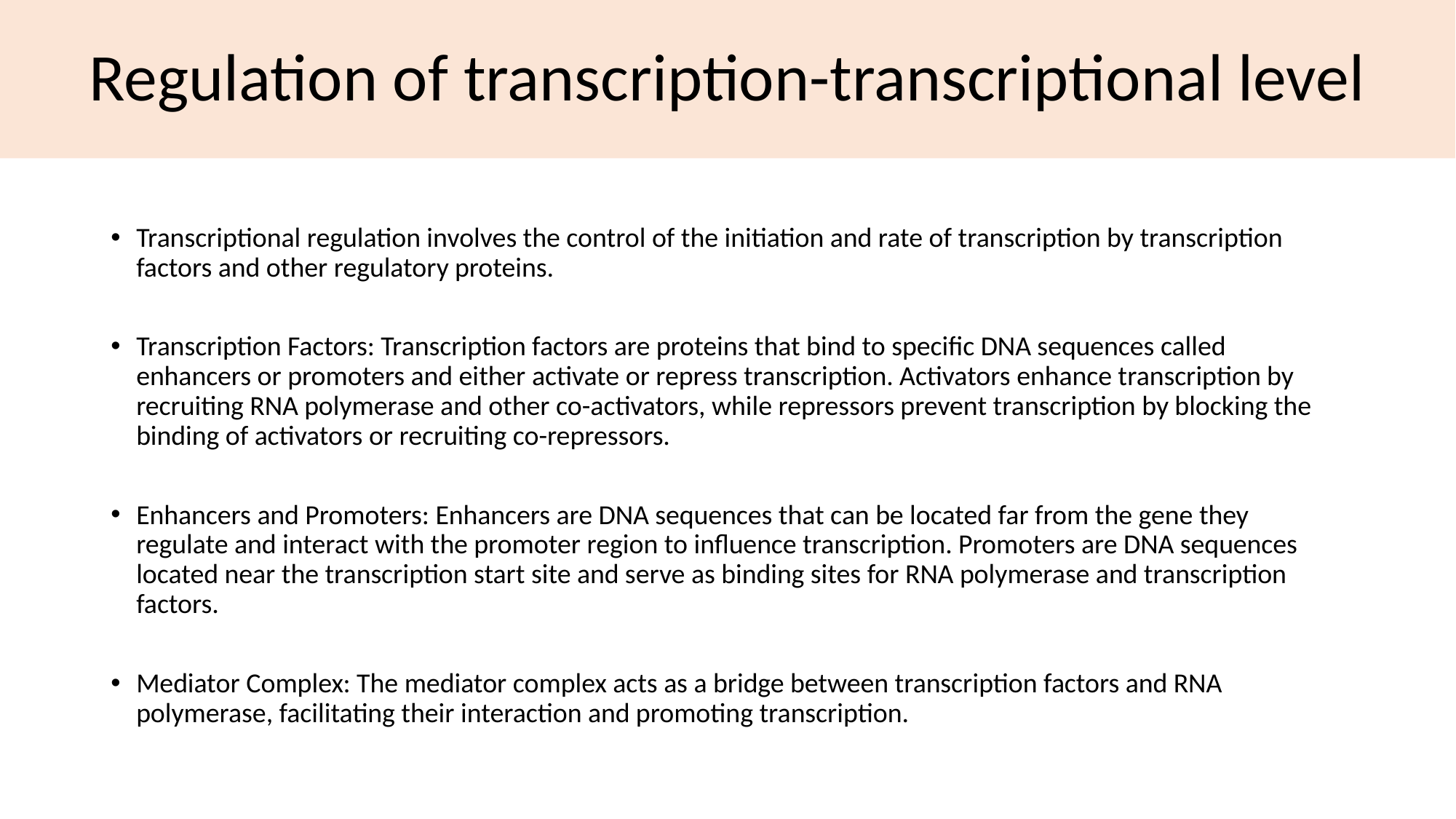

# Regulation of transcription-transcriptional level
Transcriptional regulation involves the control of the initiation and rate of transcription by transcription factors and other regulatory proteins.

Transcription Factors: Transcription factors are proteins that bind to specific DNA sequences called enhancers or promoters and either activate or repress transcription. Activators enhance transcription by recruiting RNA polymerase and other co-activators, while repressors prevent transcription by blocking the binding of activators or recruiting co-repressors.

Enhancers and Promoters: Enhancers are DNA sequences that can be located far from the gene they regulate and interact with the promoter region to influence transcription. Promoters are DNA sequences located near the transcription start site and serve as binding sites for RNA polymerase and transcription factors.

Mediator Complex: The mediator complex acts as a bridge between transcription factors and RNA polymerase, facilitating their interaction and promoting transcription.